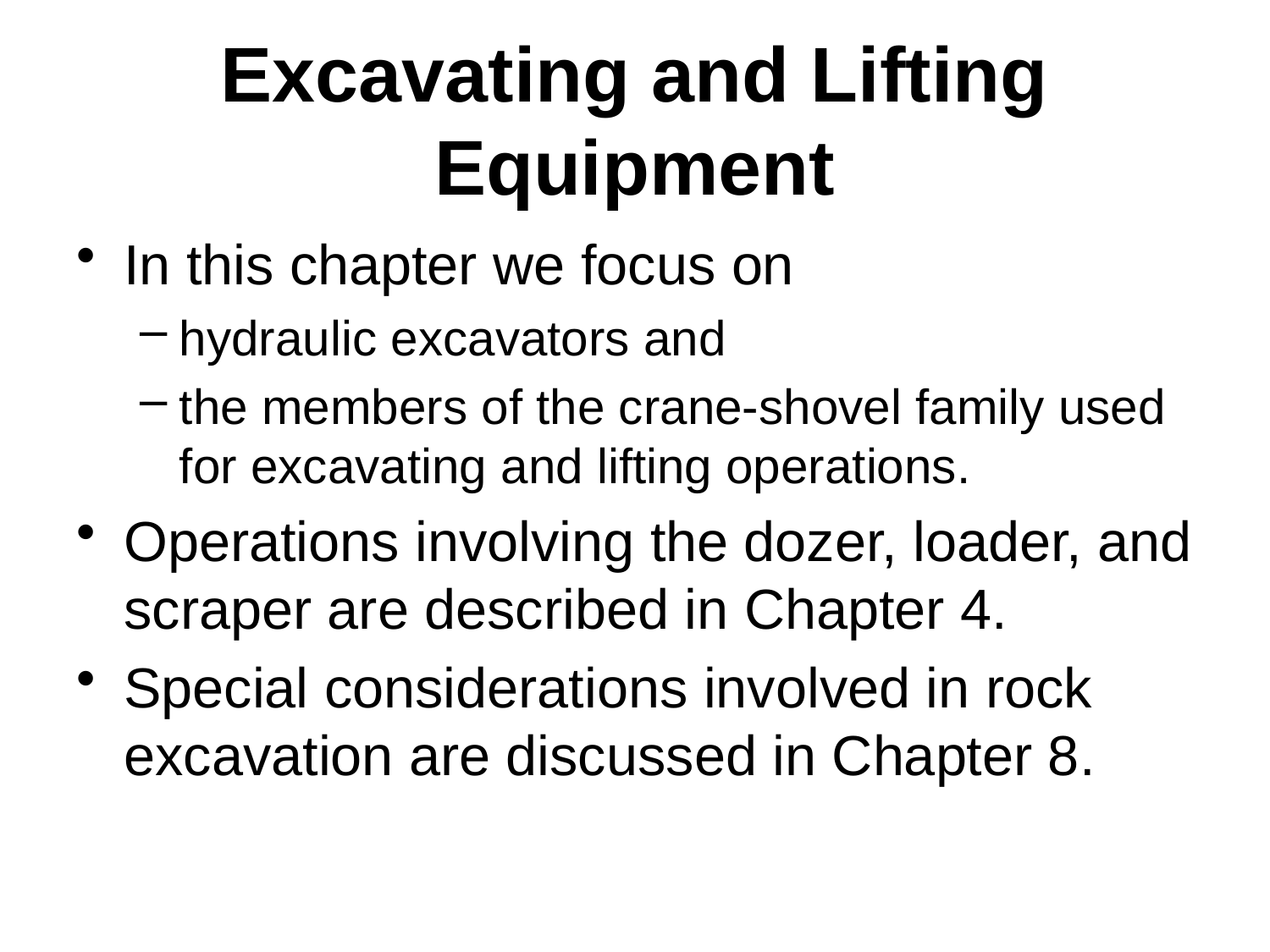

# Excavating and Lifting Equipment
In this chapter we focus on
hydraulic excavators and
the members of the crane-shovel family used for excavating and lifting operations.
Operations involving the dozer, loader, and scraper are described in Chapter 4.
Special considerations involved in rock excavation are discussed in Chapter 8.